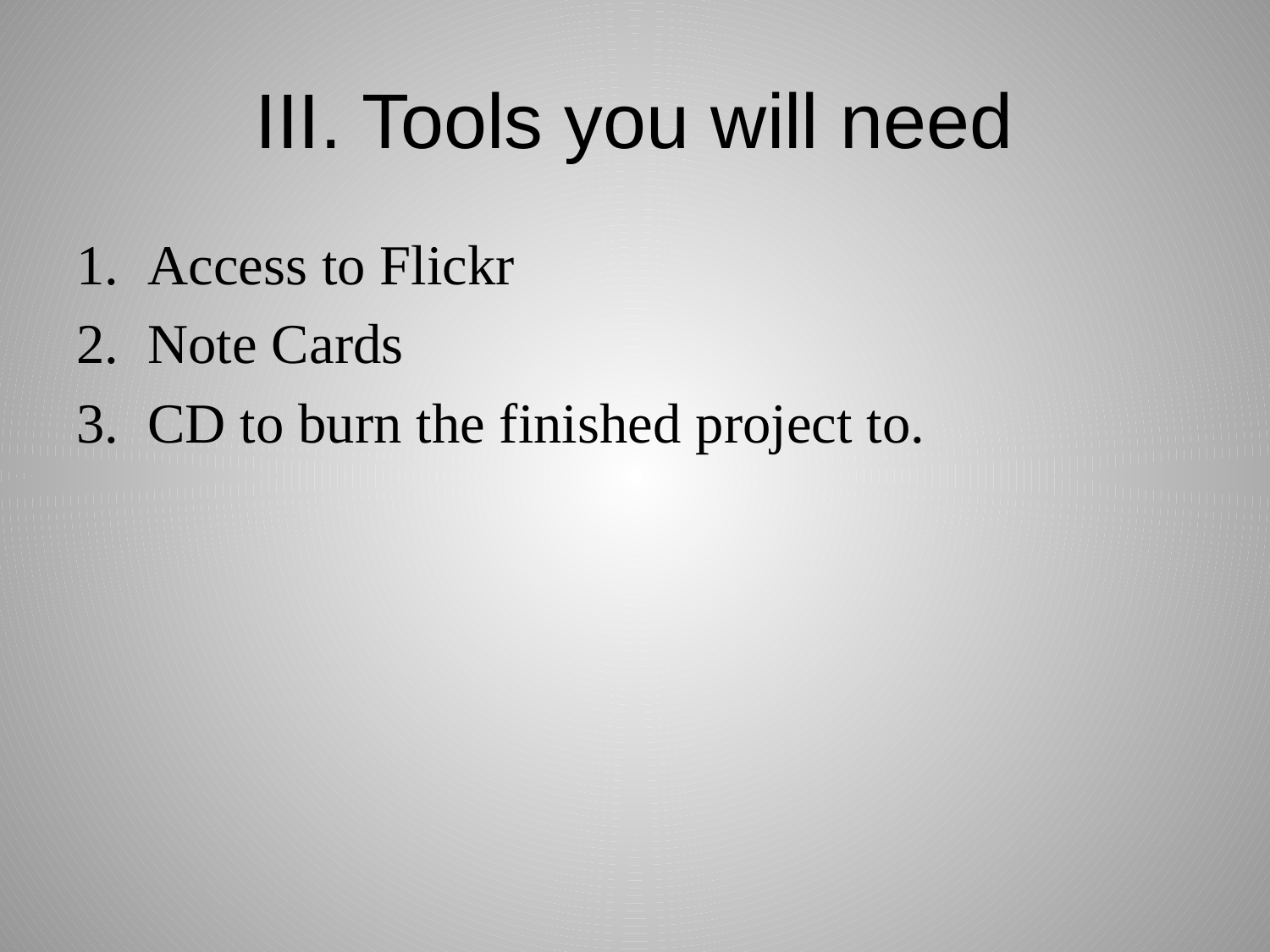

# III. Tools you will need
Access to Flickr
Note Cards
CD to burn the finished project to.